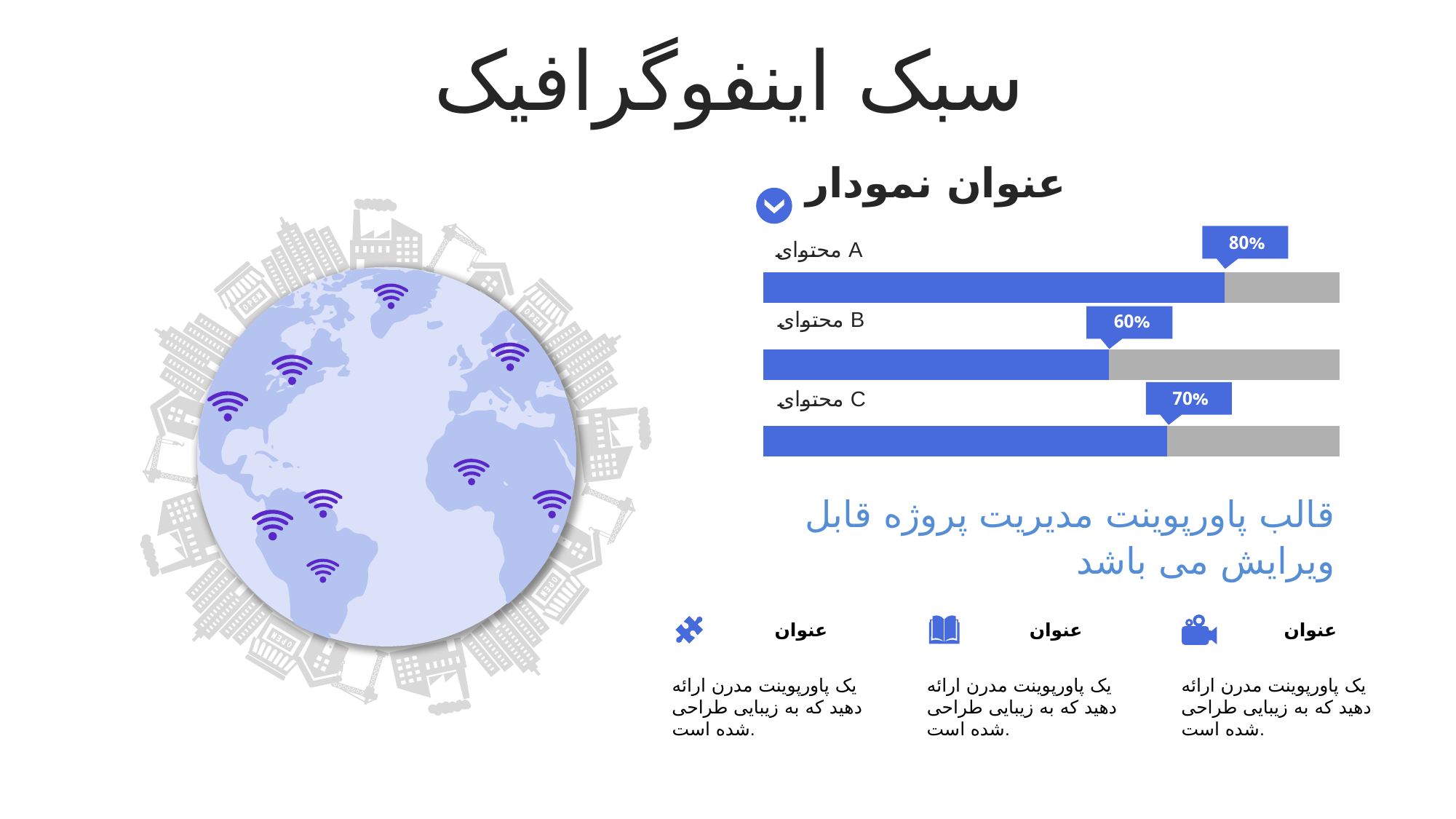

سبک اینفوگرافیک
عنوان نمودار

80%

### Chart

| Category |  |  |
|---|---|---|

60%

70%

قالب پاورپوینت مدیریت پروژه قابل ویرایش می باشد

عنوان
عنوان
عنوان

یک پاورپوینت مدرن ارائه دهید که به زیبایی طراحی شده است.

یک پاورپوینت مدرن ارائه دهید که به زیبایی طراحی شده است.

یک پاورپوینت مدرن ارائه دهید که به زیبایی طراحی شده است.